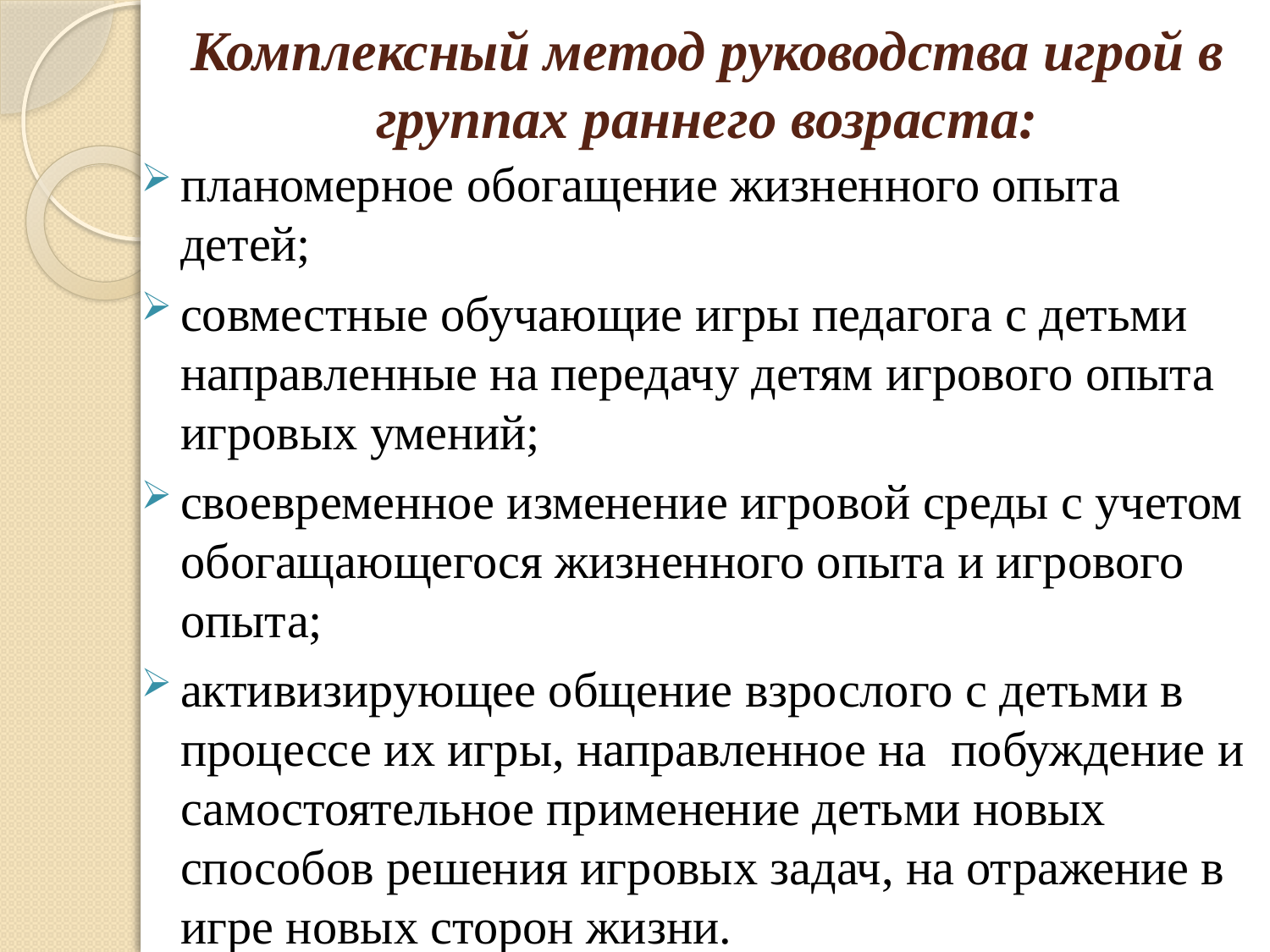

# Комплексный метод руководства игрой в группах раннего возраста:
планомерное обогащение жизненного опыта детей;
совместные обучающие игры педагога с детьми направленные на передачу детям игрового опыта игровых умений;
своевременное изменение игровой среды с учетом обогащающегося жизненного опыта и игрового опыта;
активизирующее общение взрослого с детьми в процессе их игры, направленное на  побуждение и самостоятельное применение детьми новых способов решения игровых задач, на отражение в игре новых сторон жизни.